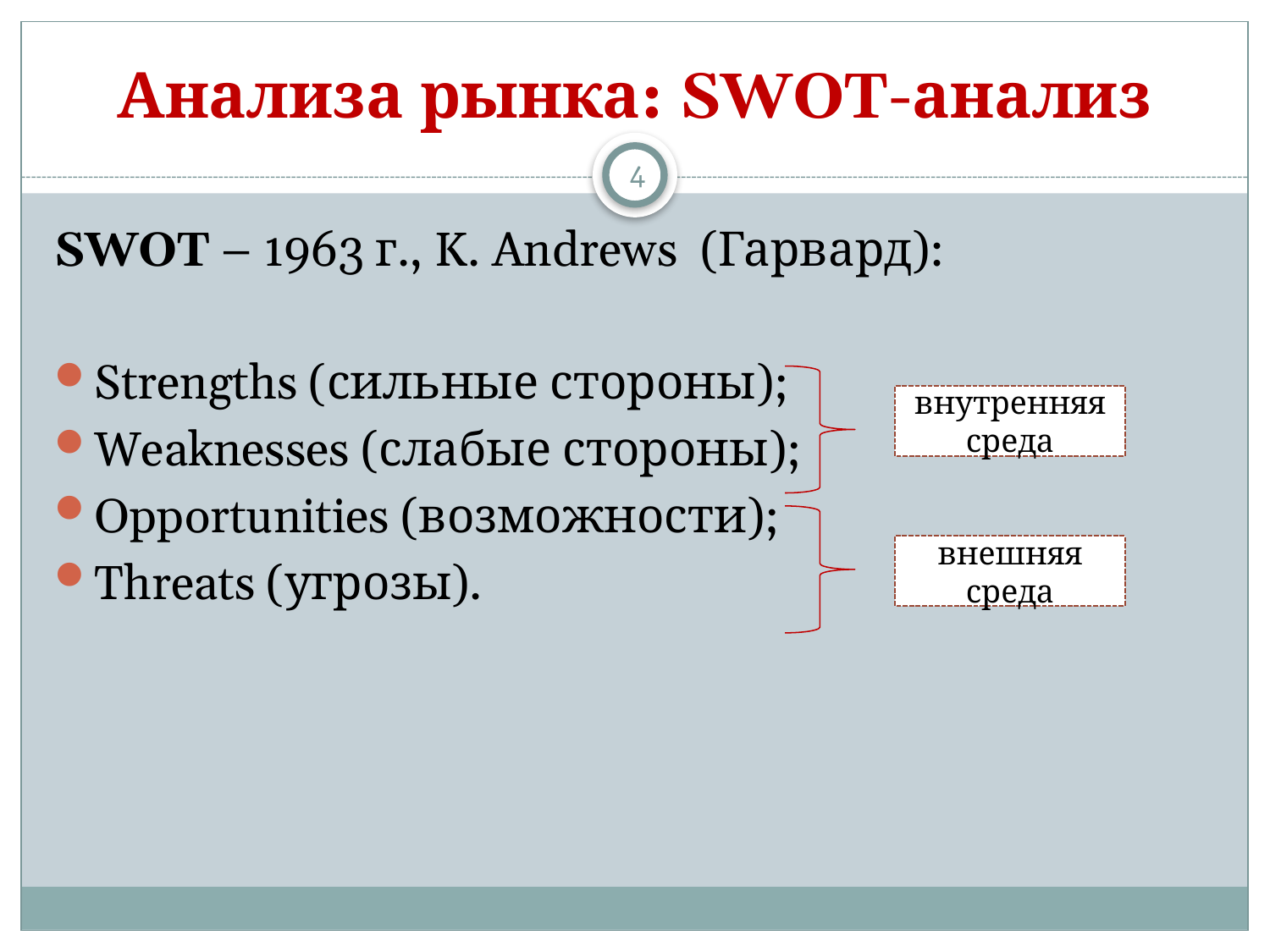

# Анализа рынка: SWOT-анализ
4
SWOT – 1963 г., K. Andrews  (Гарвард):

Strengths (сильные стороны);
Weaknesses (слабые стороны);
Opportunities (возможности);
Threats (угрозы).

внутренняя среда

внешняя
среда